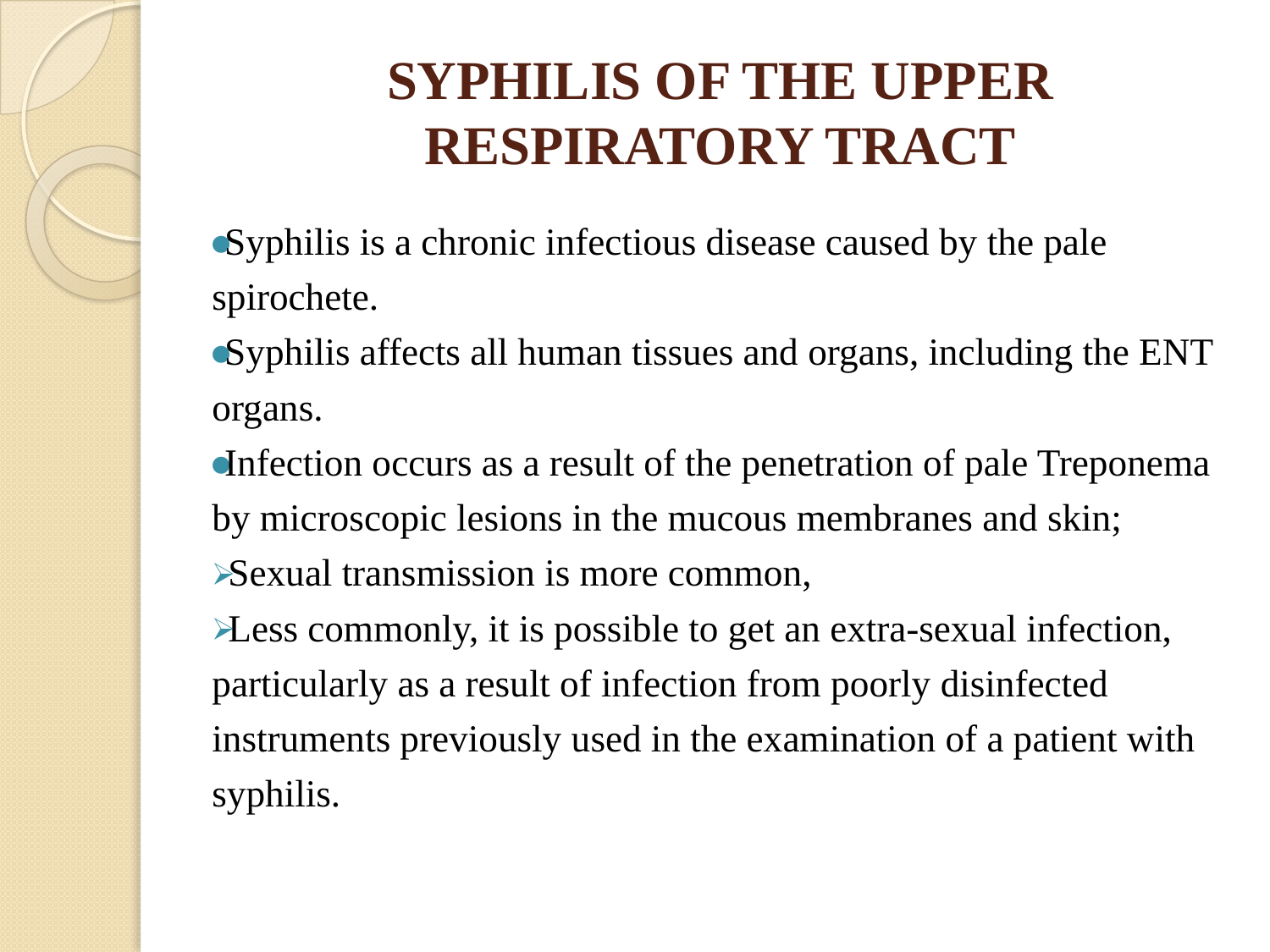

# SYPHILIS OF THE UPPER RESPIRATORY TRACT
Syphilis is a chronic infectious disease caused by the pale spirochete.
Syphilis affects all human tissues and organs, including the ENT organs.
Infection occurs as a result of the penetration of pale Treponema by microscopic lesions in the mucous membranes and skin;
Sexual transmission is more common,
Less commonly, it is possible to get an extra-sexual infection, particularly as a result of infection from poorly disinfected instruments previously used in the examination of a patient with syphilis.